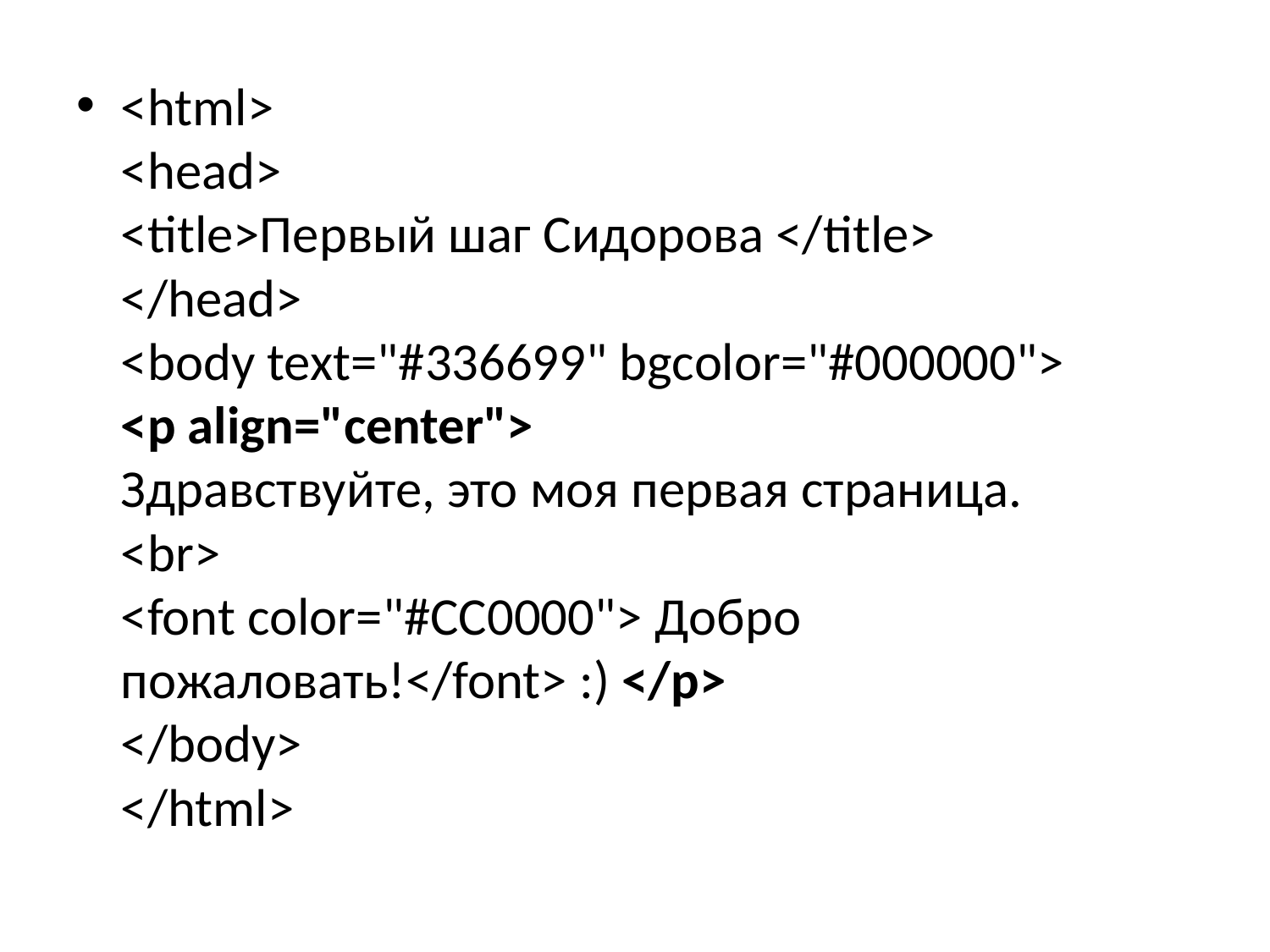

#
<html>
<head>
<title>Первый шаг Сидорова </title>
</head>
<body text="#336699" bgcolor="#000000">
<p align="center">
Здравствуйте, это моя первая страница.
<br>
<font color="#CC0000"> Добро пожаловать!</font> :) </p>
</body>
</html>